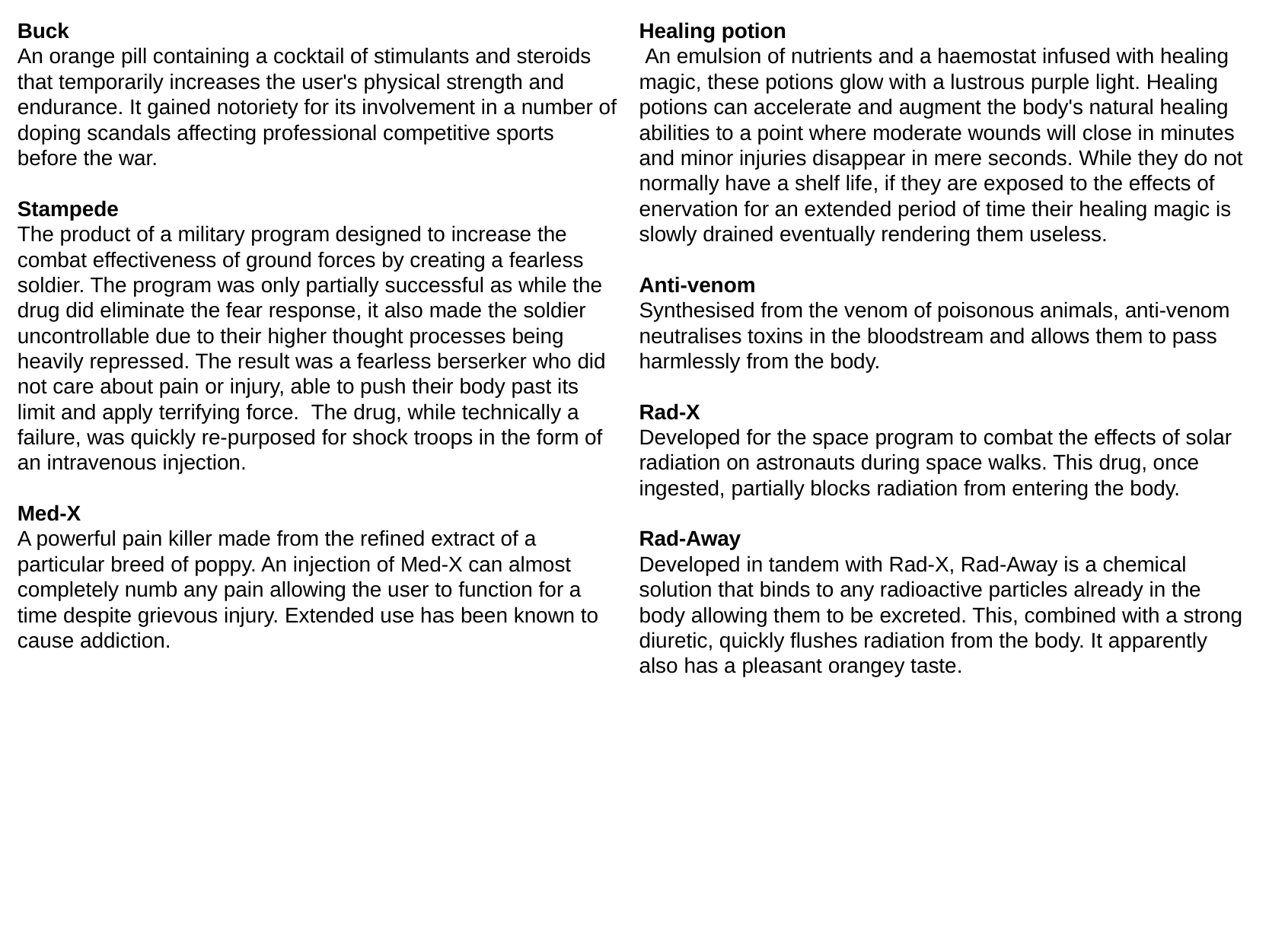

Healing potion
 An emulsion of nutrients and a haemostat infused with healing magic, these potions glow with a lustrous purple light. Healing potions can accelerate and augment the body's natural healing abilities to a point where moderate wounds will close in minutes and minor injuries disappear in mere seconds. While they do not normally have a shelf life, if they are exposed to the effects of enervation for an extended period of time their healing magic is slowly drained eventually rendering them useless.
Anti-venom
Synthesised from the venom of poisonous animals, anti-venom neutralises toxins in the bloodstream and allows them to pass harmlessly from the body.
Rad-X
Developed for the space program to combat the effects of solar radiation on astronauts during space walks. This drug, once ingested, partially blocks radiation from entering the body.
Rad-Away
Developed in tandem with Rad-X, Rad-Away is a chemical solution that binds to any radioactive particles already in the body allowing them to be excreted. This, combined with a strong diuretic, quickly flushes radiation from the body. It apparently also has a pleasant orangey taste.
Buck
An orange pill containing a cocktail of stimulants and steroids that temporarily increases the user's physical strength and endurance. It gained notoriety for its involvement in a number of doping scandals affecting professional competitive sports before the war.
Stampede
The product of a military program designed to increase the combat effectiveness of ground forces by creating a fearless soldier. The program was only partially successful as while the drug did eliminate the fear response, it also made the soldier uncontrollable due to their higher thought processes being heavily repressed. The result was a fearless berserker who did not care about pain or injury, able to push their body past its limit and apply terrifying force.  The drug, while technically a failure, was quickly re-purposed for shock troops in the form of an intravenous injection.
Med-X
A powerful pain killer made from the refined extract of a particular breed of poppy. An injection of Med-X can almost completely numb any pain allowing the user to function for a time despite grievous injury. Extended use has been known to cause addiction.